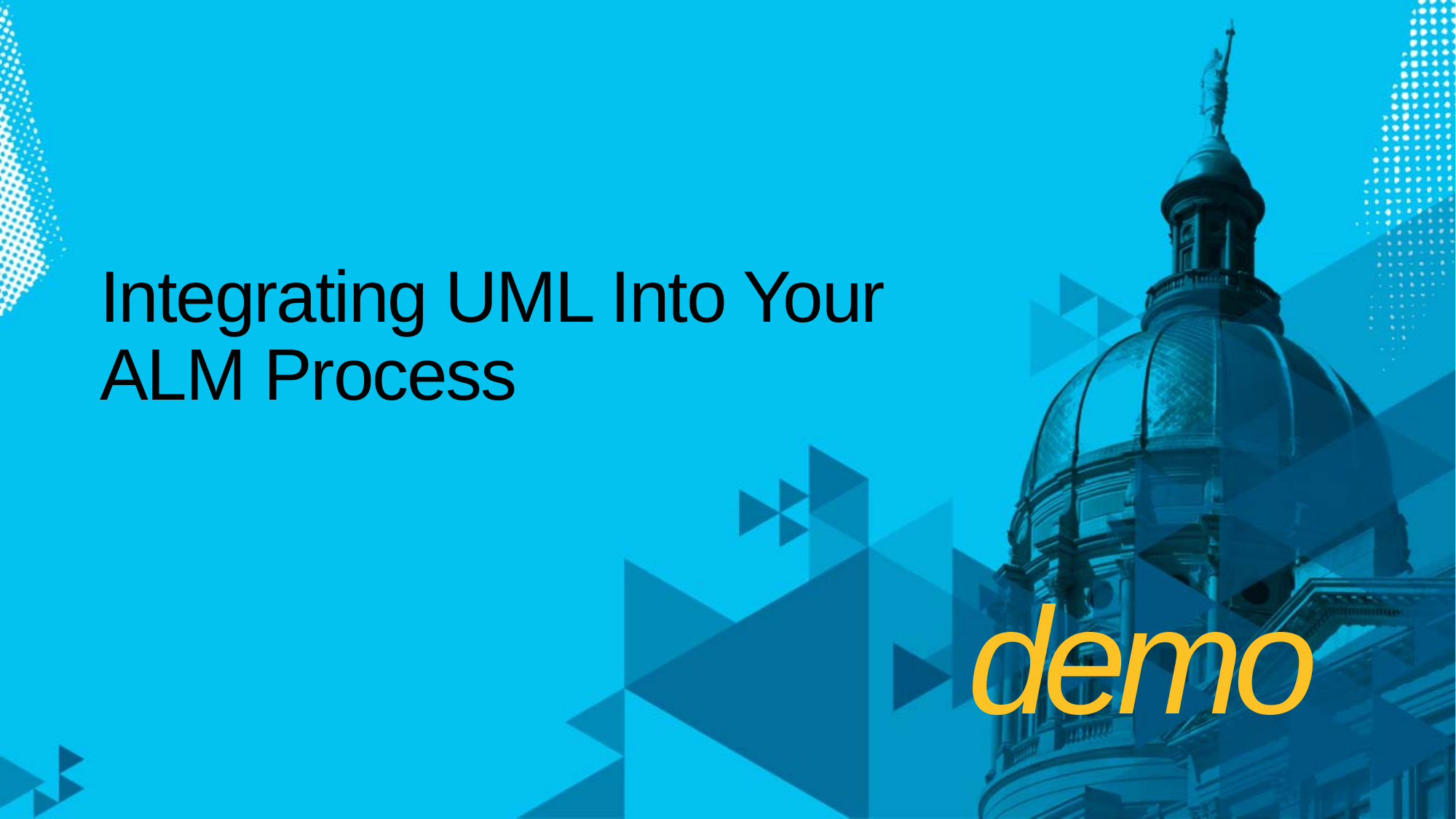

# Integrating UML Into Your ALM Process

demo